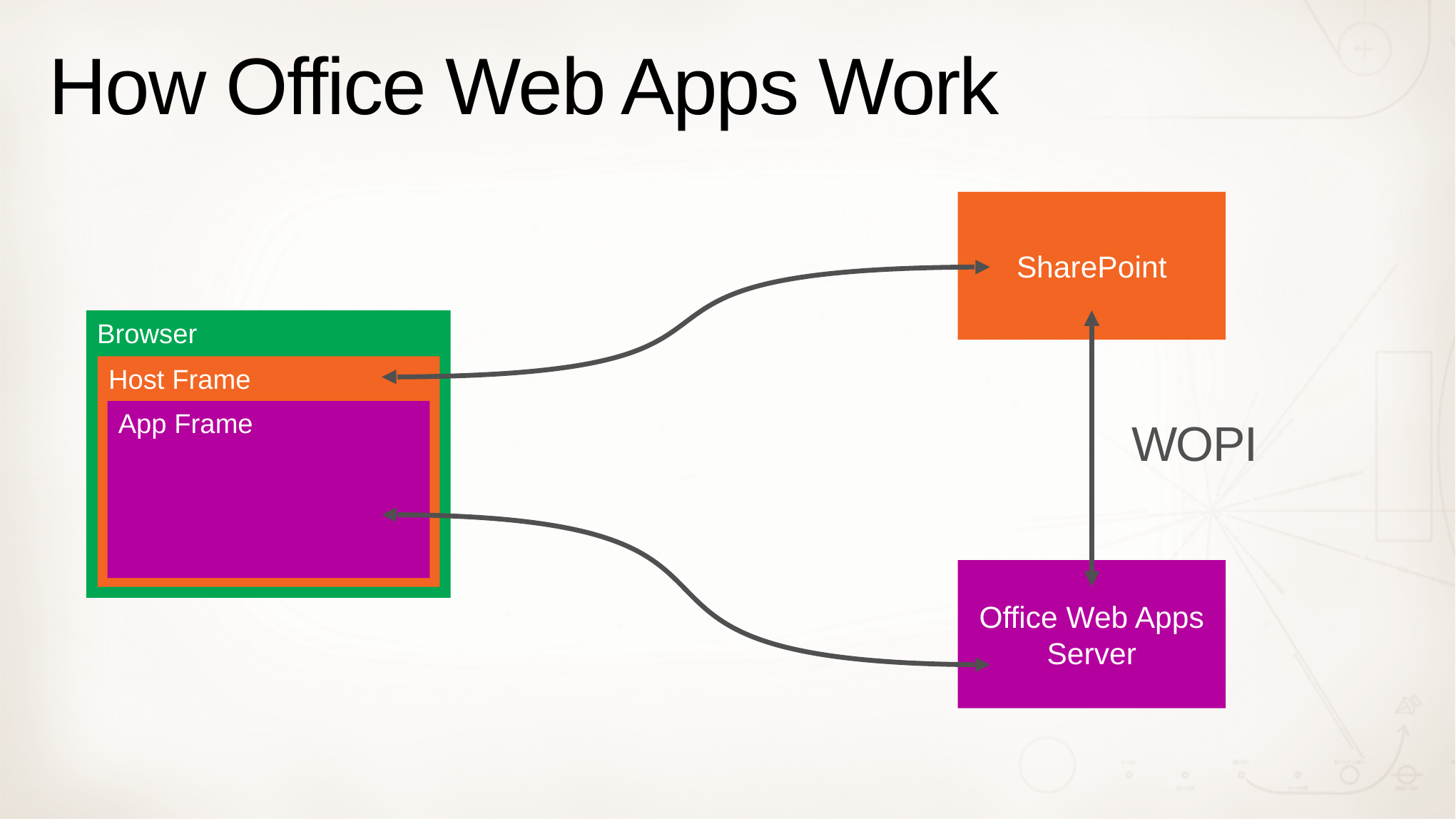

# How Office Web Apps Work
SharePoint
Browser
Host Frame
App Frame
WOPI
Office Web Apps
Server